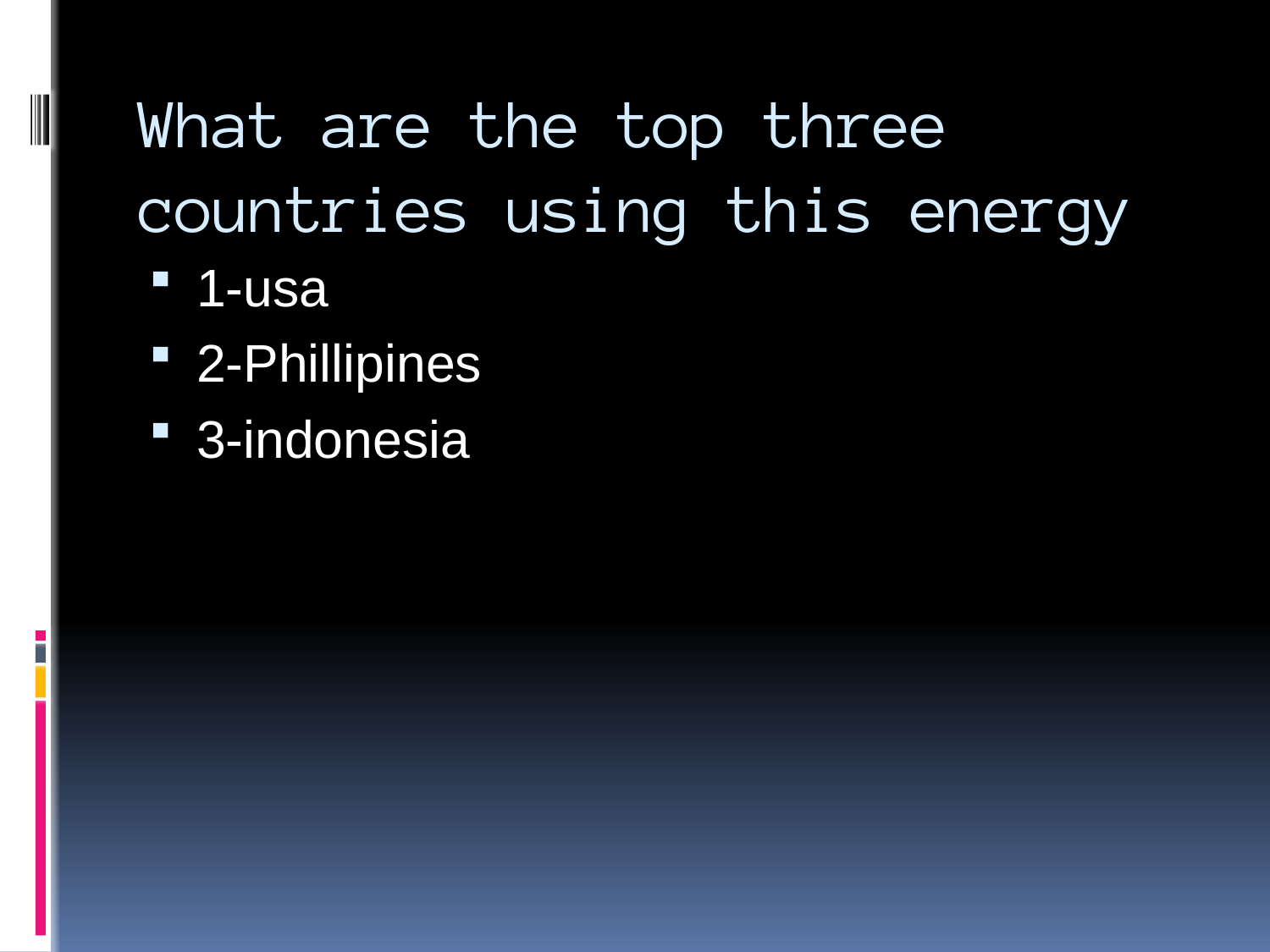

# What are the top three countries using this energy
1-usa
2-Phillipines
3-indonesia